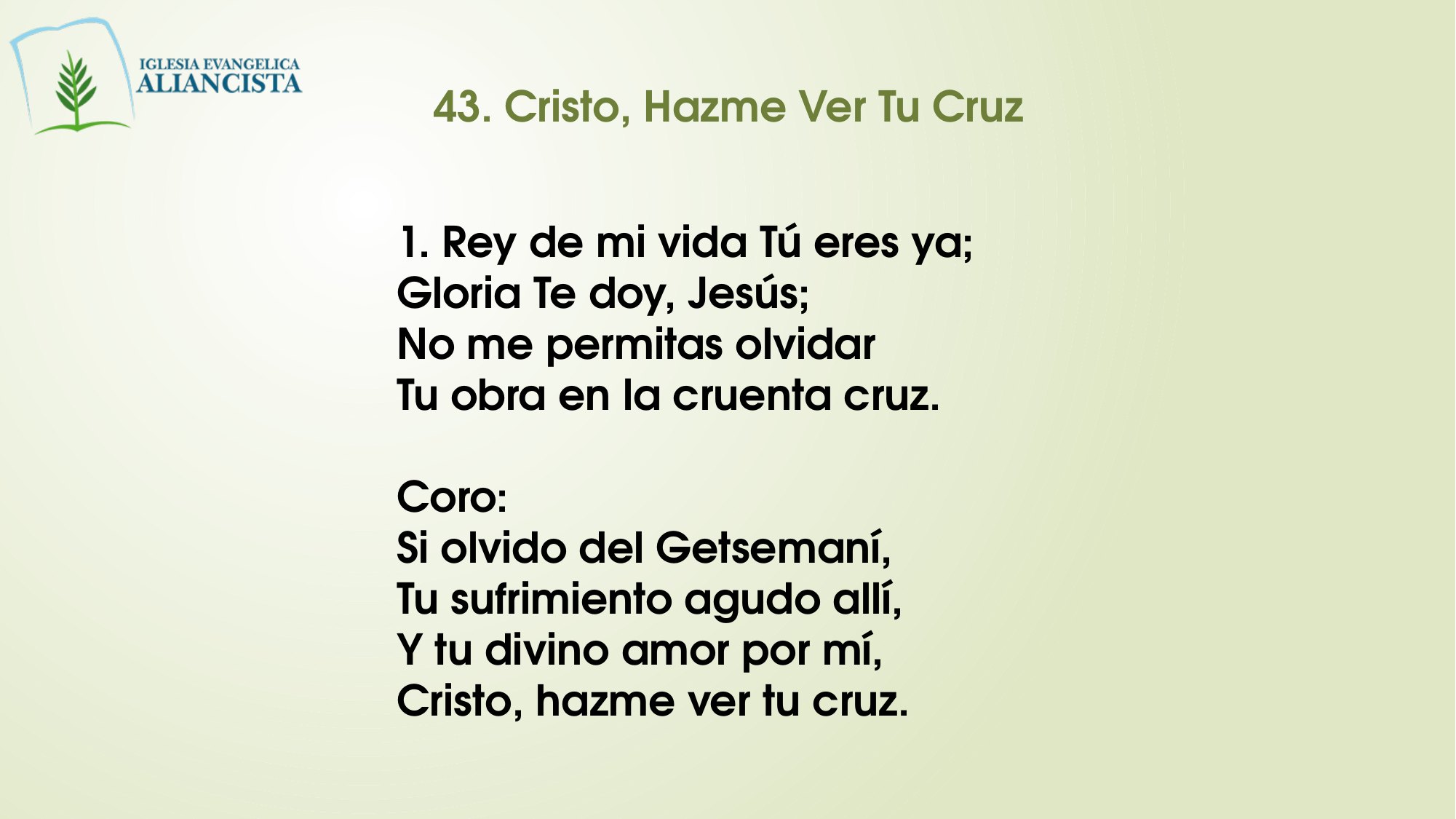

43. Cristo, Hazme Ver Tu Cruz
1. Rey de mi vida Tú eres ya;
Gloria Te doy, Jesús;
No me permitas olvidar
Tu obra en la cruenta cruz.

Coro:
Si olvido del Getsemaní,
Tu sufrimiento agudo allí,
Y tu divino amor por mí,
Cristo, hazme ver tu cruz.